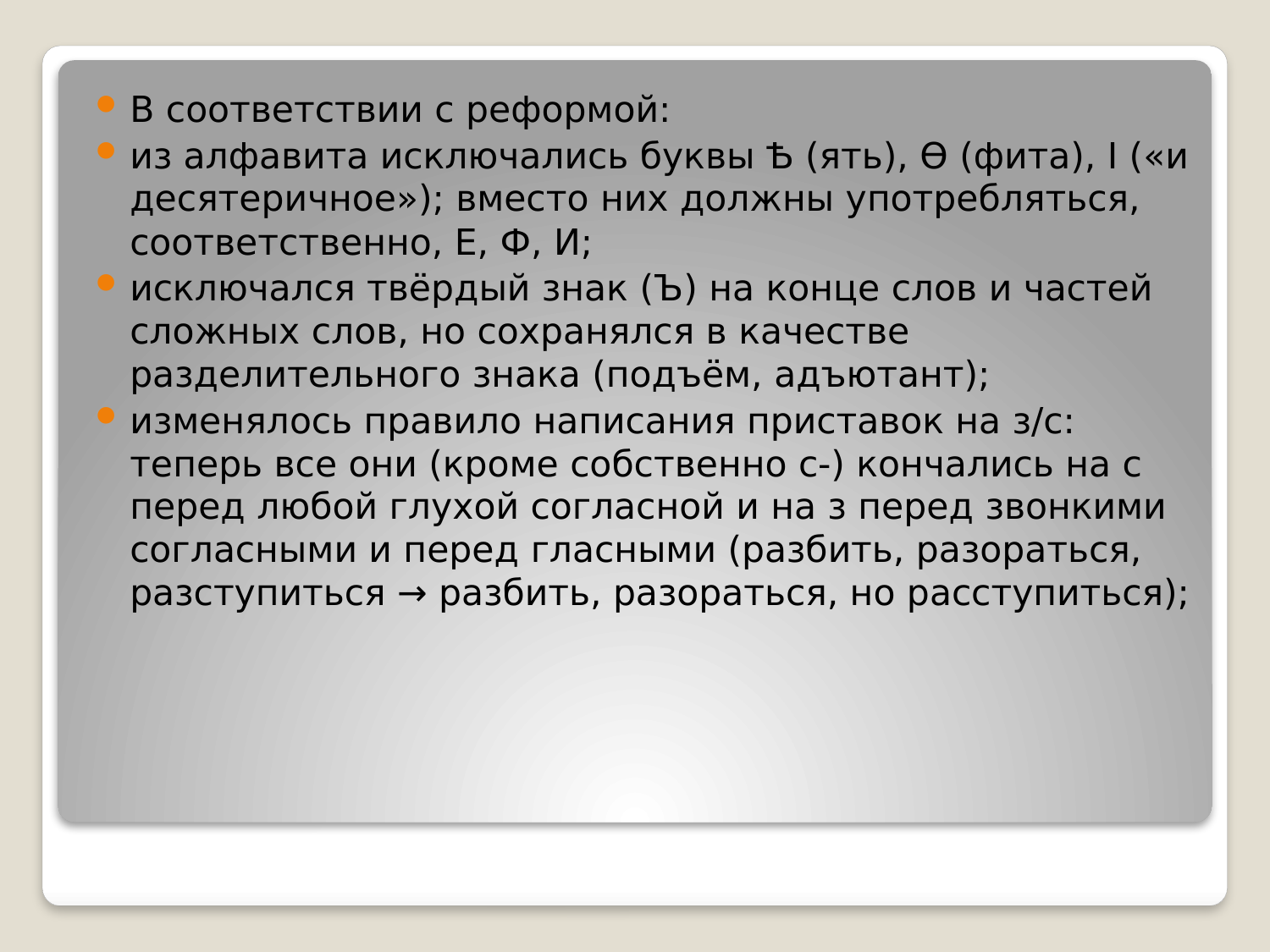

В соответствии с реформой:
из алфавита исключались буквы Ѣ (ять), Ѳ (фита), І («и десятеричное»); вместо них должны употребляться, соответственно, Е, Ф, И;
исключался твёрдый знак (Ъ) на конце слов и частей сложных слов, но сохранялся в качестве разделительного знака (подъём, адъютант);
изменялось правило написания приставок на з/с: теперь все они (кроме собственно с-) кончались на с перед любой глухой согласной и на з перед звонкими согласными и перед гласными (разбить, разораться, разступиться → разбить, разораться, но расступиться);
#